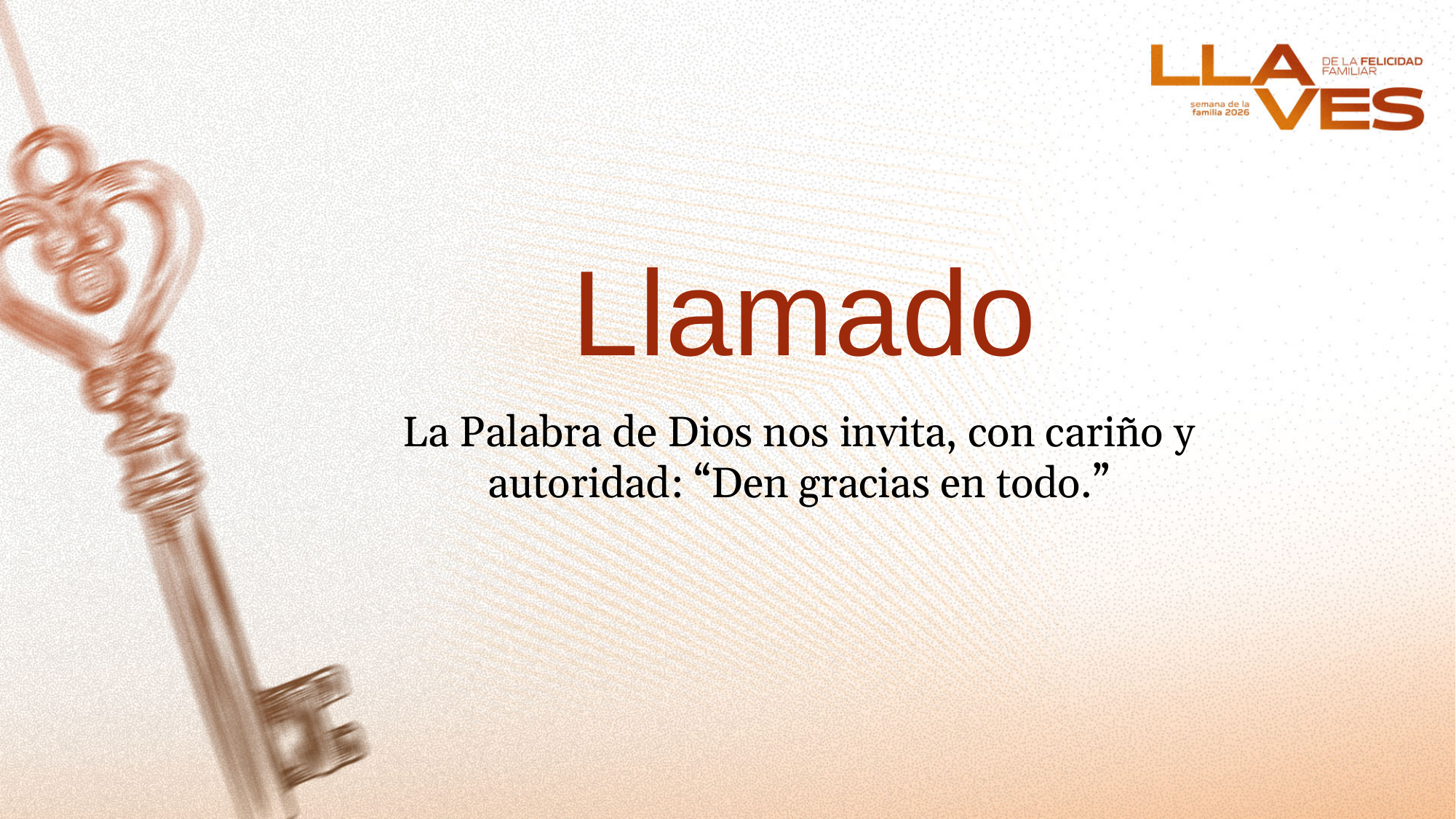

Llamado
La Palabra de Dios nos invita, con cariño y autoridad: “Den gracias en todo.”